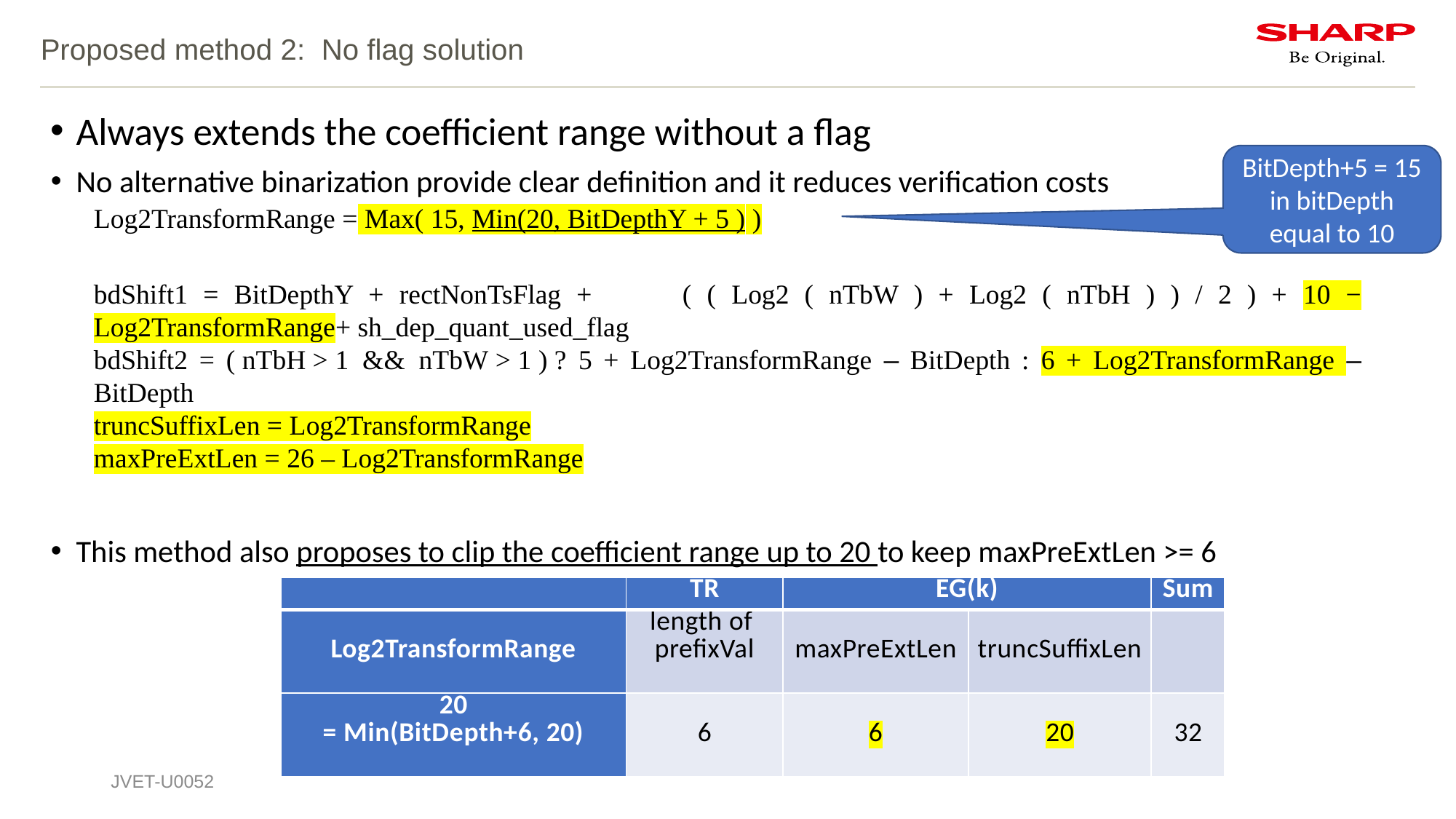

# Proposed method 2:  No flag solution
Always extends the coefficient range without a flag
No alternative binarization provide clear definition and it reduces verification costs

This method also proposes to clip the coefficient range up to 20 to keep maxPreExtLen >= 6
BitDepth+5 = 15
in bitDepth equal to 10
Log2TransformRange = Max( 15, Min(20, BitDepthY + 5 ) )

bdShift1 = BitDepthY + rectNonTsFlag +	( ( Log2 ( nTbW ) + Log2 ( nTbH ) ) / 2 ) + 10 − Log2TransformRange+ sh_dep_quant_used_flag
bdShift2 = ( nTbH > 1  &&  nTbW > 1 ) ? 5 + Log2TransformRange – BitDepth : 6 + Log2TransformRange – BitDepth
truncSuffixLen = Log2TransformRange
maxPreExtLen = 26 – Log2TransformRange
|  | TR | EG(k) |  | Sum |
| --- | --- | --- | --- | --- |
| Log2TransformRange | length of prefixVal | maxPreExtLen | truncSuffixLen |  |
| 20 = Min(BitDepth+6, 20) | 6 | 6 | 20 | 32 |
JVET-U0052